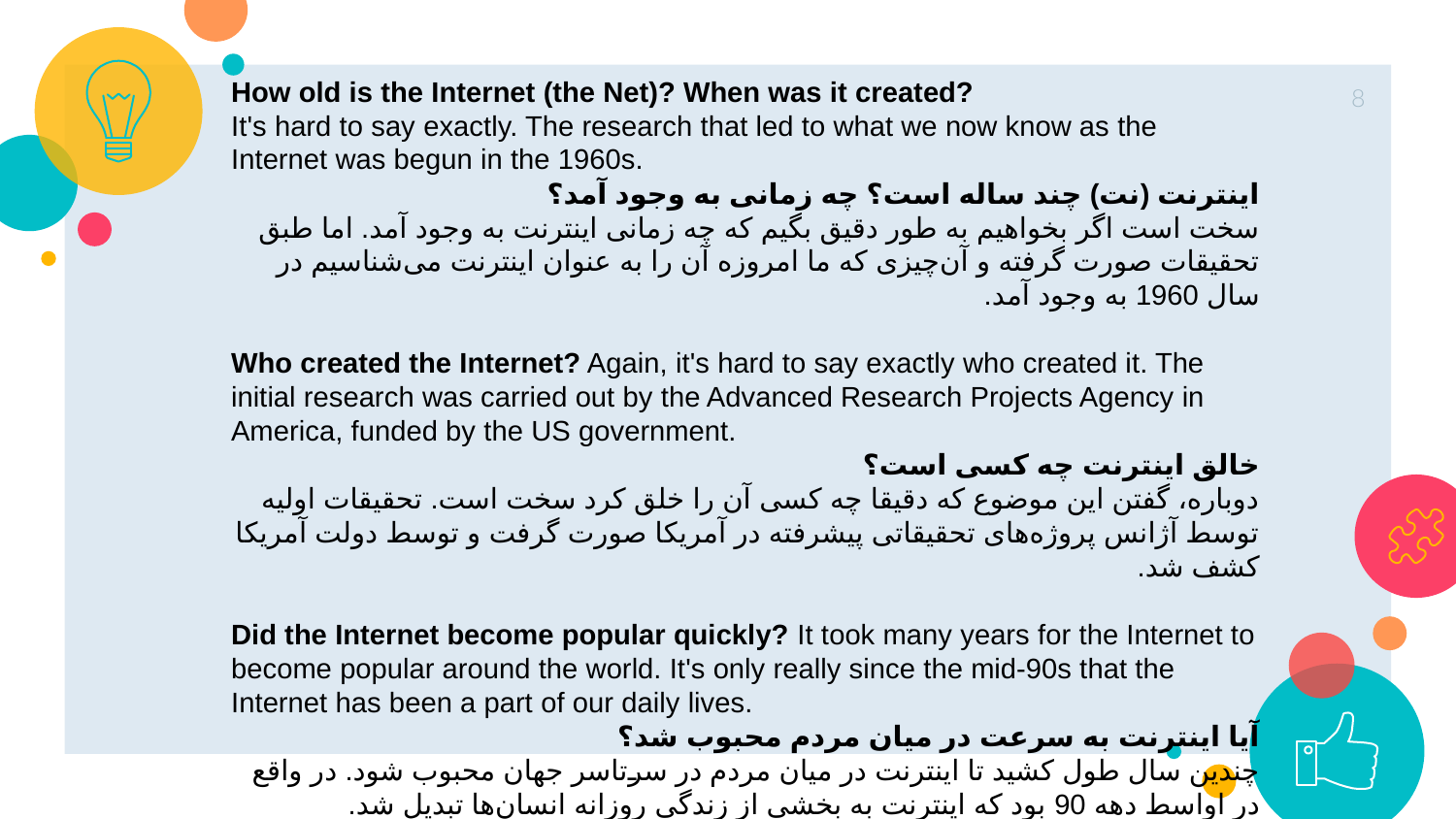

How old is the Internet (the Net)? When was it created?
It's hard to say exactly. The research that led to what we now know as the Internet was begun in the 1960s.
اینترنت (نت) چند ساله است؟ چه زمانی به وجود آمد؟
سخت است اگر بخواهیم به طور دقیق بگیم که چه زمانی اینترنت به وجود آمد. اما طبق تحقیقات صورت گرفته و آن‌چیزی که ما امروزه آن را به عنوان اینترنت می‌شناسیم در سال 1960 به وجود آمد.

Who created the Internet? Again, it's hard to say exactly who created it. The initial research was carried out by the Advanced Research Projects Agency in America, funded by the US government.
خالق اینترنت چه کسی است؟
دوباره، گفتن این موضوع که دقیقا چه کسی آن را خلق کرد سخت است. تحقیقات اولیه توسط آژانس پروژه‌های تحقیقاتی پیشرفته در آمریکا صورت گرفت و توسط دولت آمریکا کشف شد.

Did the Internet become popular quickly? It took many years for the Internet to become popular around the world. It's only really since the mid-90s that the Internet has been a part of our daily lives.
آیا اینترنت به سرعت در میان مردم محبوب شد؟
چندین سال طول کشید تا اینترنت در میان مردم در سرتاسر جهان محبوب شود. در واقع در اواسط دهه 90 بود که اینترنت به بخشی از زندگی روزانه انسان‌ها تبدیل شد.

8